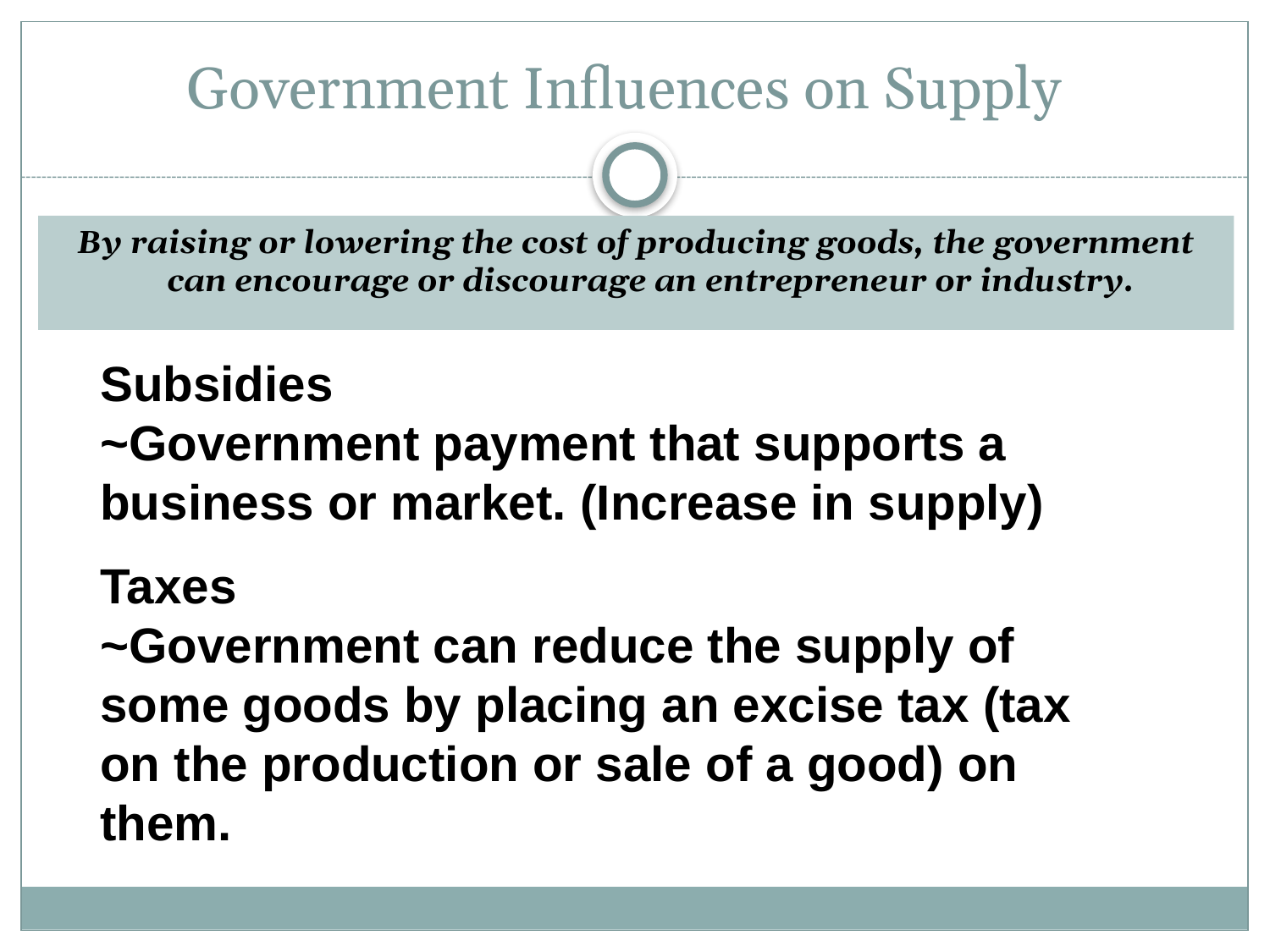

# Government Influences on Supply
By raising or lowering the cost of producing goods, the government can encourage or discourage an entrepreneur or industry.
Subsidies
~Government payment that supports a business or market. (Increase in supply)
Taxes
~Government can reduce the supply of some goods by placing an excise tax (tax on the production or sale of a good) on them.